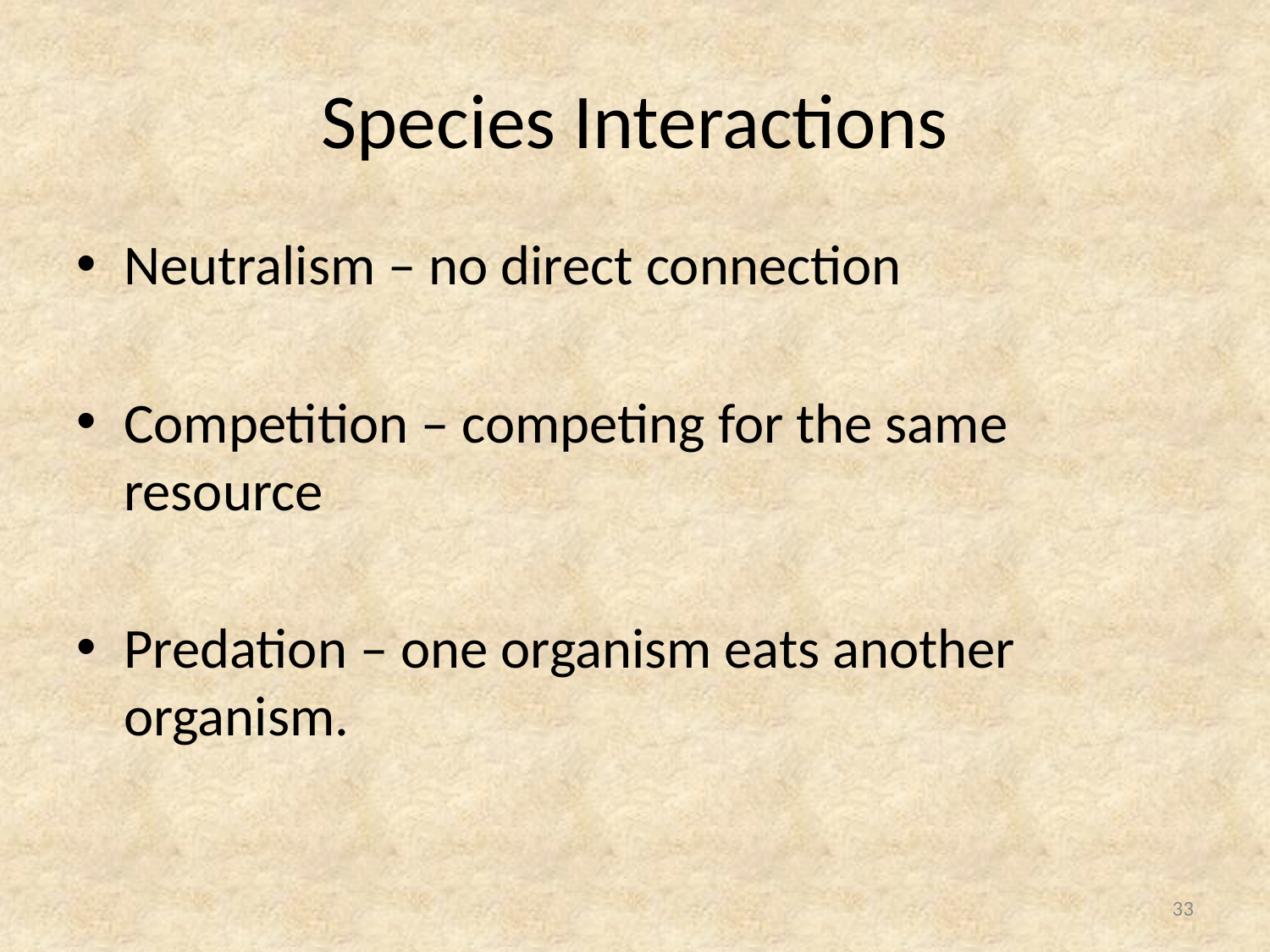

# Species Interactions
Neutralism – no direct connection

Competition – competing for the same resource

Predation – one organism eats another organism.
33